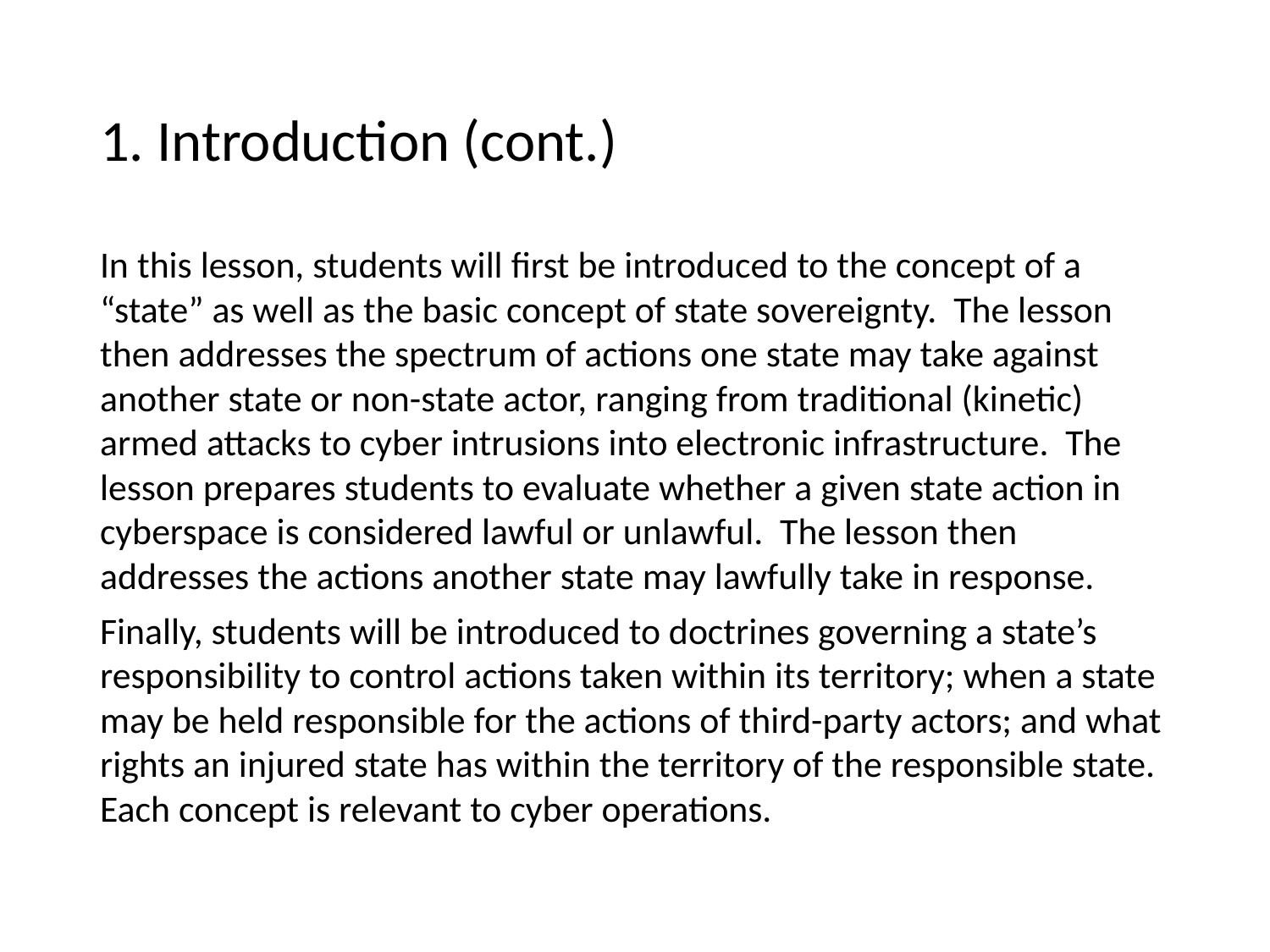

# 1. Introduction (cont.)
In this lesson, students will first be introduced to the concept of a “state” as well as the basic concept of state sovereignty.  The lesson then addresses the spectrum of actions one state may take against another state or non-state actor, ranging from traditional (kinetic) armed attacks to cyber intrusions into electronic infrastructure.  The lesson prepares students to evaluate whether a given state action in cyberspace is considered lawful or unlawful.  The lesson then addresses the actions another state may lawfully take in response.
Finally, students will be introduced to doctrines governing a state’s responsibility to control actions taken within its territory; when a state may be held responsible for the actions of third-party actors; and what rights an injured state has within the territory of the responsible state.  Each concept is relevant to cyber operations.